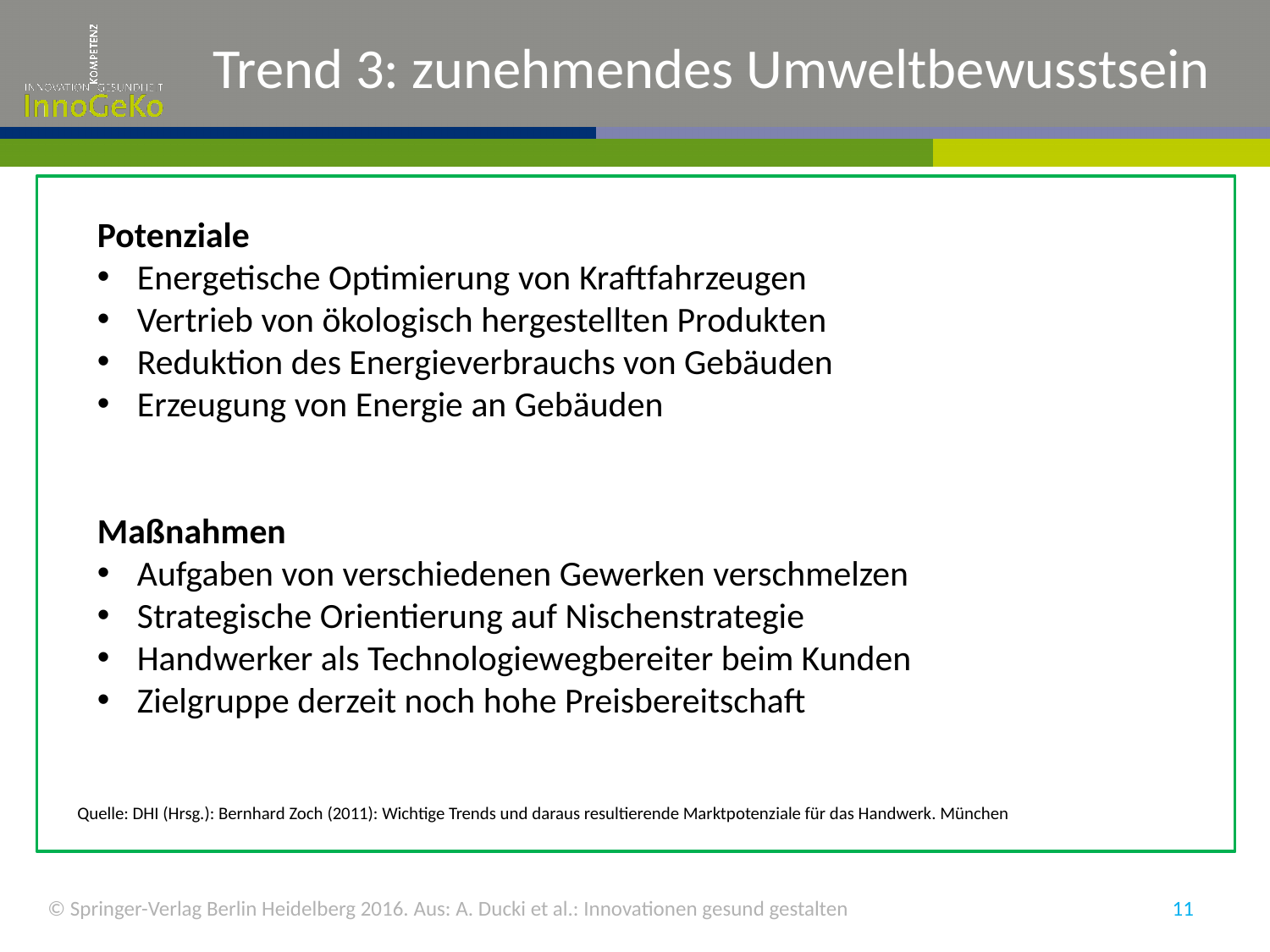

# Trend 3: zunehmendes Umweltbewusstsein
Potenziale
Energetische Optimierung von Kraftfahrzeugen
Vertrieb von ökologisch hergestellten Produkten
Reduktion des Energieverbrauchs von Gebäuden
Erzeugung von Energie an Gebäuden

Maßnahmen
Aufgaben von verschiedenen Gewerken verschmelzen
Strategische Orientierung auf Nischenstrategie
Handwerker als Technologiewegbereiter beim Kunden
Zielgruppe derzeit noch hohe Preisbereitschaft
Quelle: DHI (Hrsg.): Bernhard Zoch (2011): Wichtige Trends und daraus resultierende Marktpotenziale für das Handwerk. München

© Springer-Verlag Berlin Heidelberg 2016. Aus: A. Ducki et al.: Innovationen gesund gestalten

11